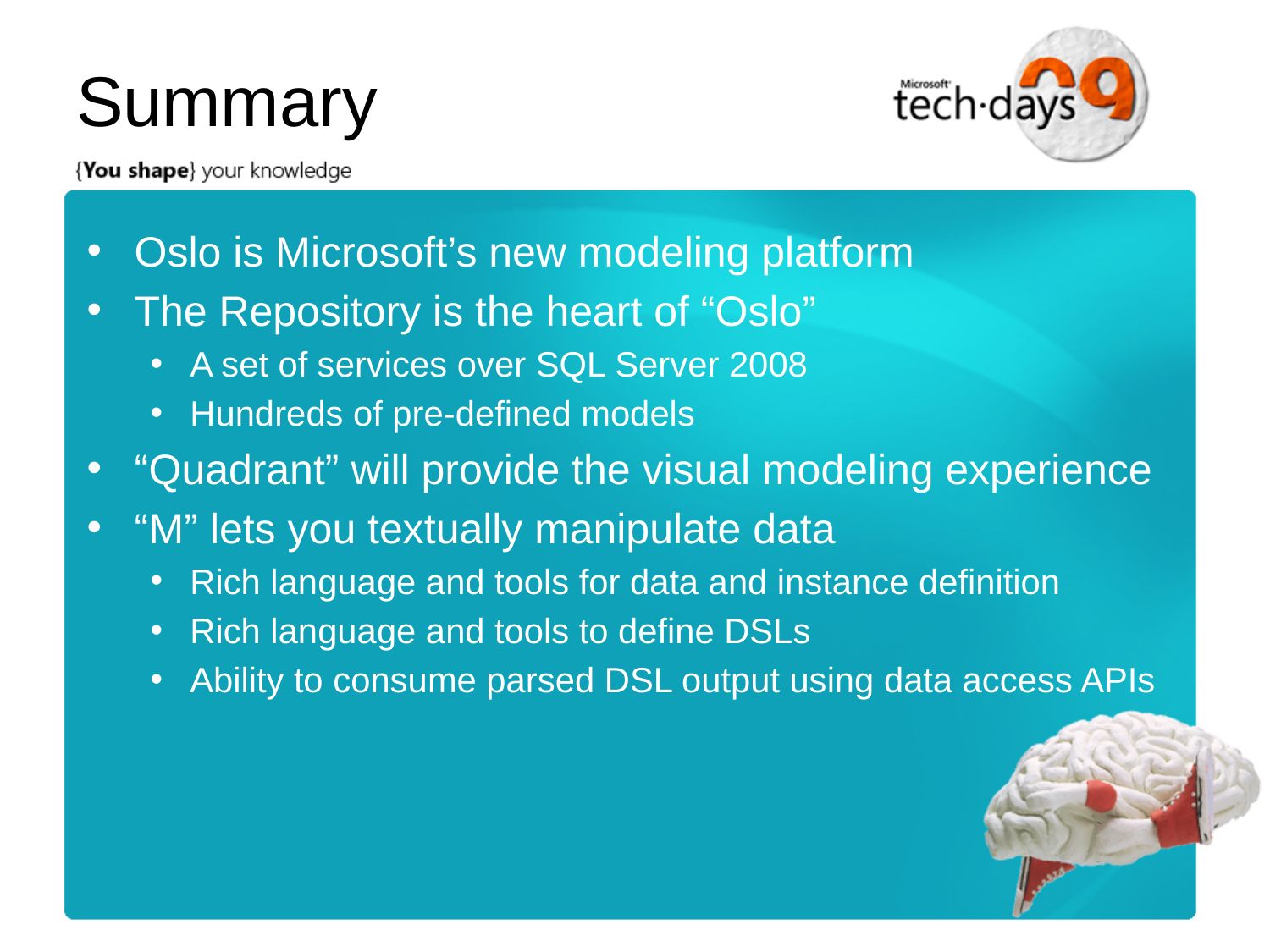

# Summary
Oslo is Microsoft’s new modeling platform
The Repository is the heart of “Oslo”
A set of services over SQL Server 2008
Hundreds of pre-defined models
“Quadrant” will provide the visual modeling experience
“M” lets you textually manipulate data
Rich language and tools for data and instance definition
Rich language and tools to define DSLs
Ability to consume parsed DSL output using data access APIs